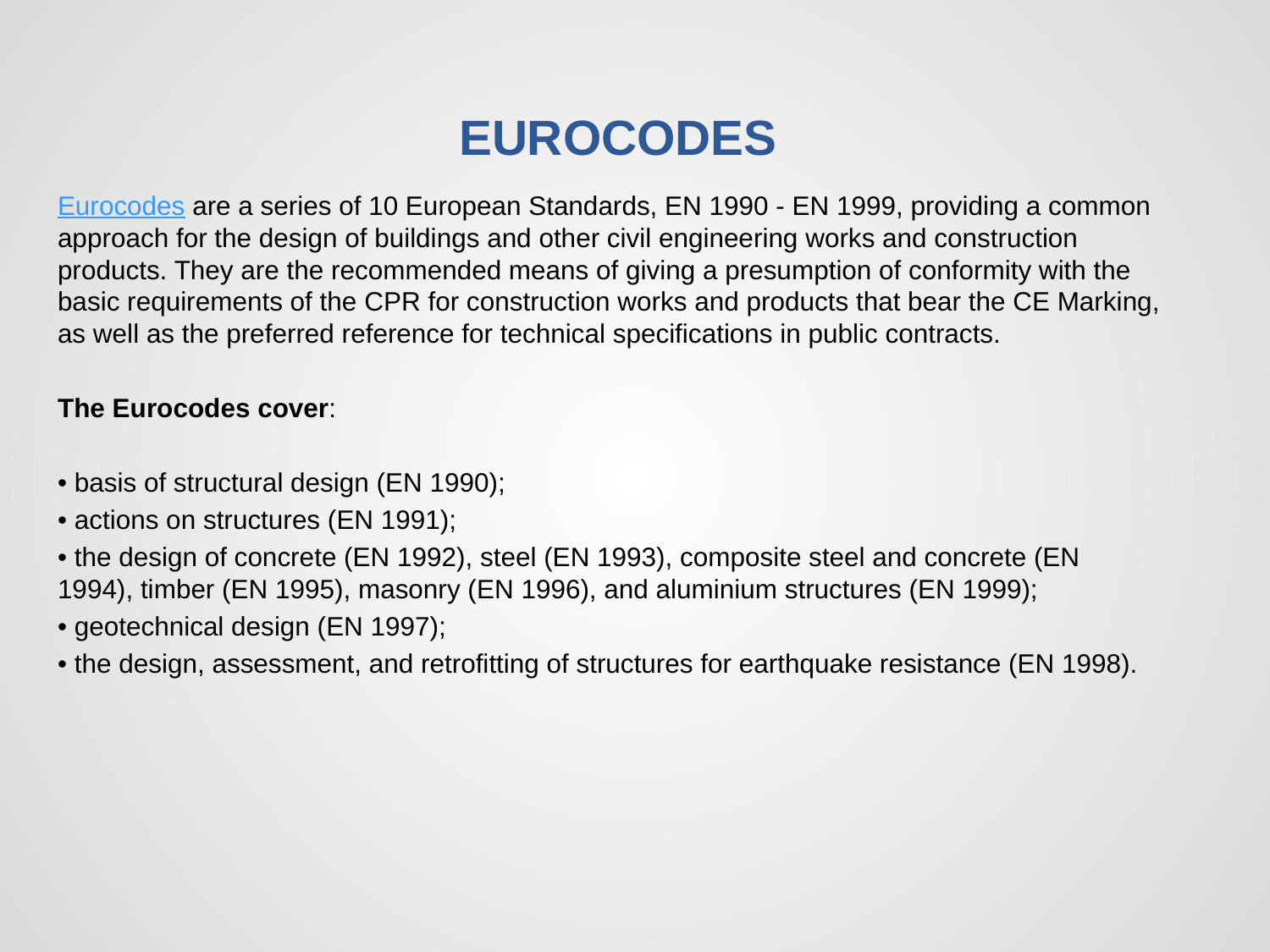

# EUROCODES

Eurocodes are a series of 10 European Standards, EN 1990 - EN 1999, providing a common approach for the design of buildings and other civil engineering works and construction products. They are the recommended means of giving a presumption of conformity with the basic requirements of the CPR for construction works and products that bear the CE Marking, as well as the preferred reference for technical specifications in public contracts.

The Eurocodes cover:

• basis of structural design (EN 1990);
• actions on structures (EN 1991);
• the design of concrete (EN 1992), steel (EN 1993), composite steel and concrete (EN 1994), timber (EN 1995), masonry (EN 1996), and aluminium structures (EN 1999);
• geotechnical design (EN 1997);
• the design, assessment, and retrofitting of structures for earthquake resistance (EN 1998).